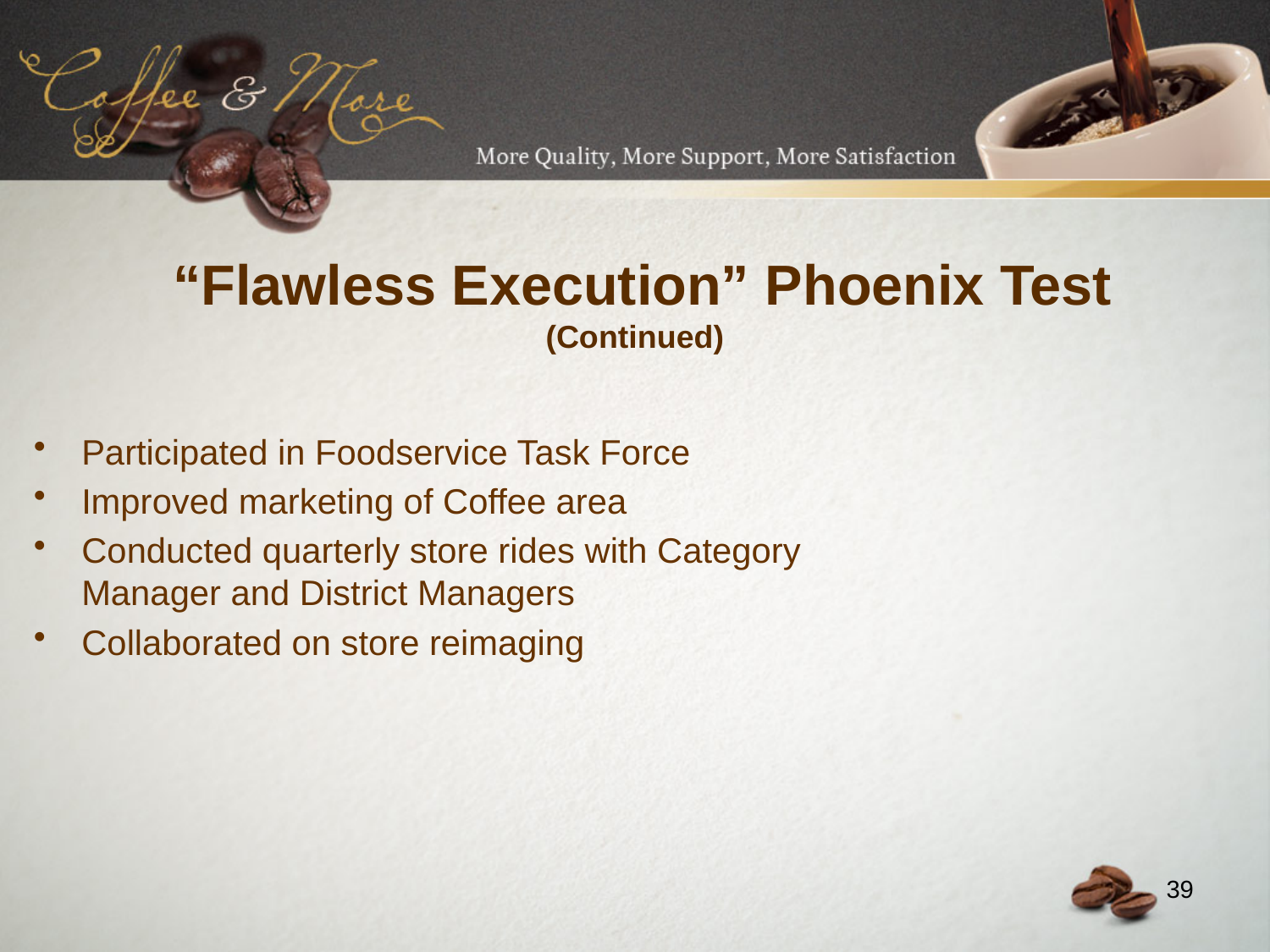

# “Flawless Execution” Phoenix Test (Continued)
Participated in Foodservice Task Force
Improved marketing of Coffee area
Conducted quarterly store rides with Category
Manager and District Managers
Collaborated on store reimaging

39